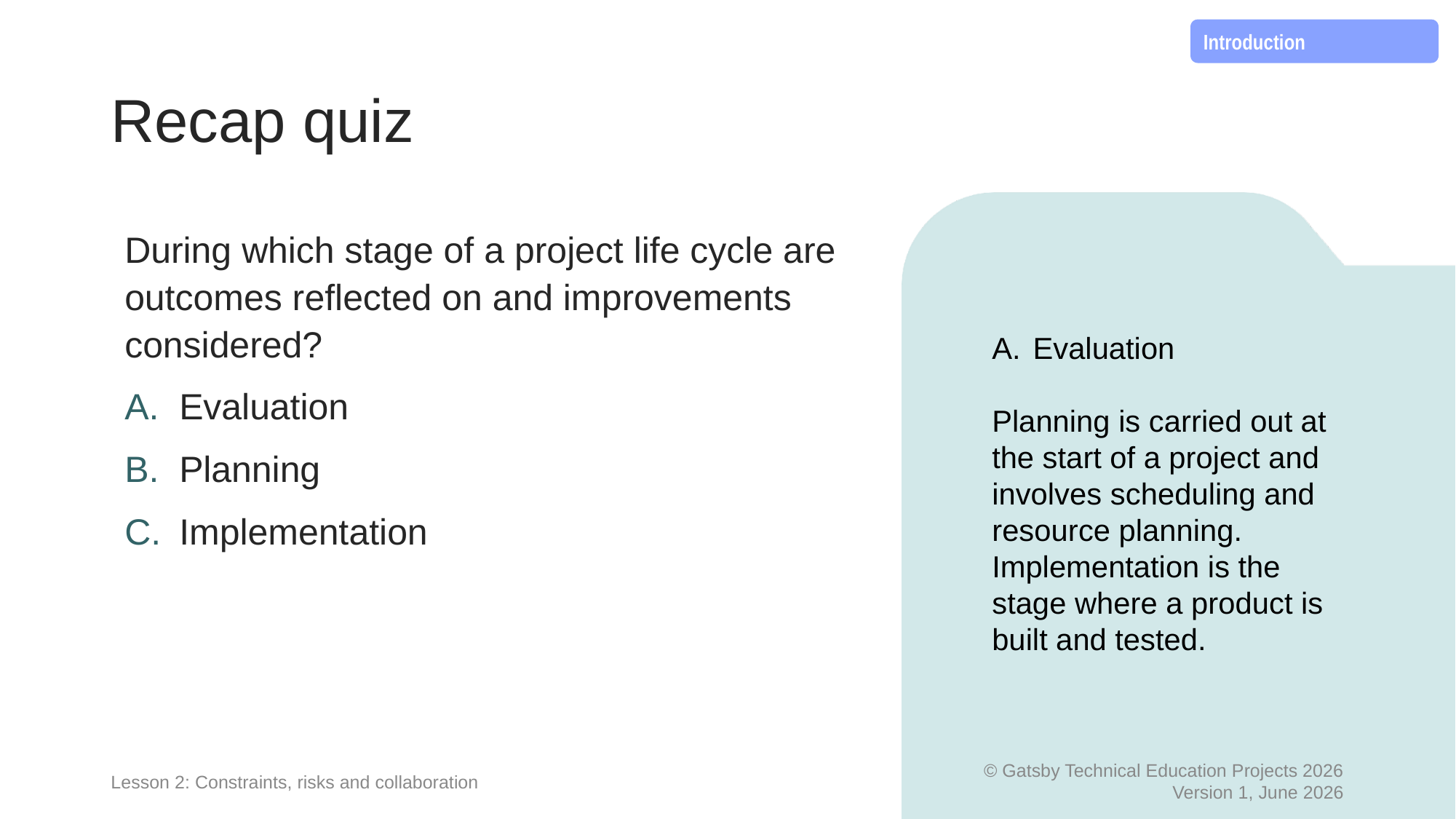

Introduction
# Recap quiz
During which stage of a project life cycle are outcomes reflected on and improvements considered?
Evaluation
Planning
Implementation
Evaluation

Planning is carried out at the start of a project and involves scheduling and resource planning.  Implementation is the stage where a product is built and tested.

Lesson 2: Constraints, risks and collaboration